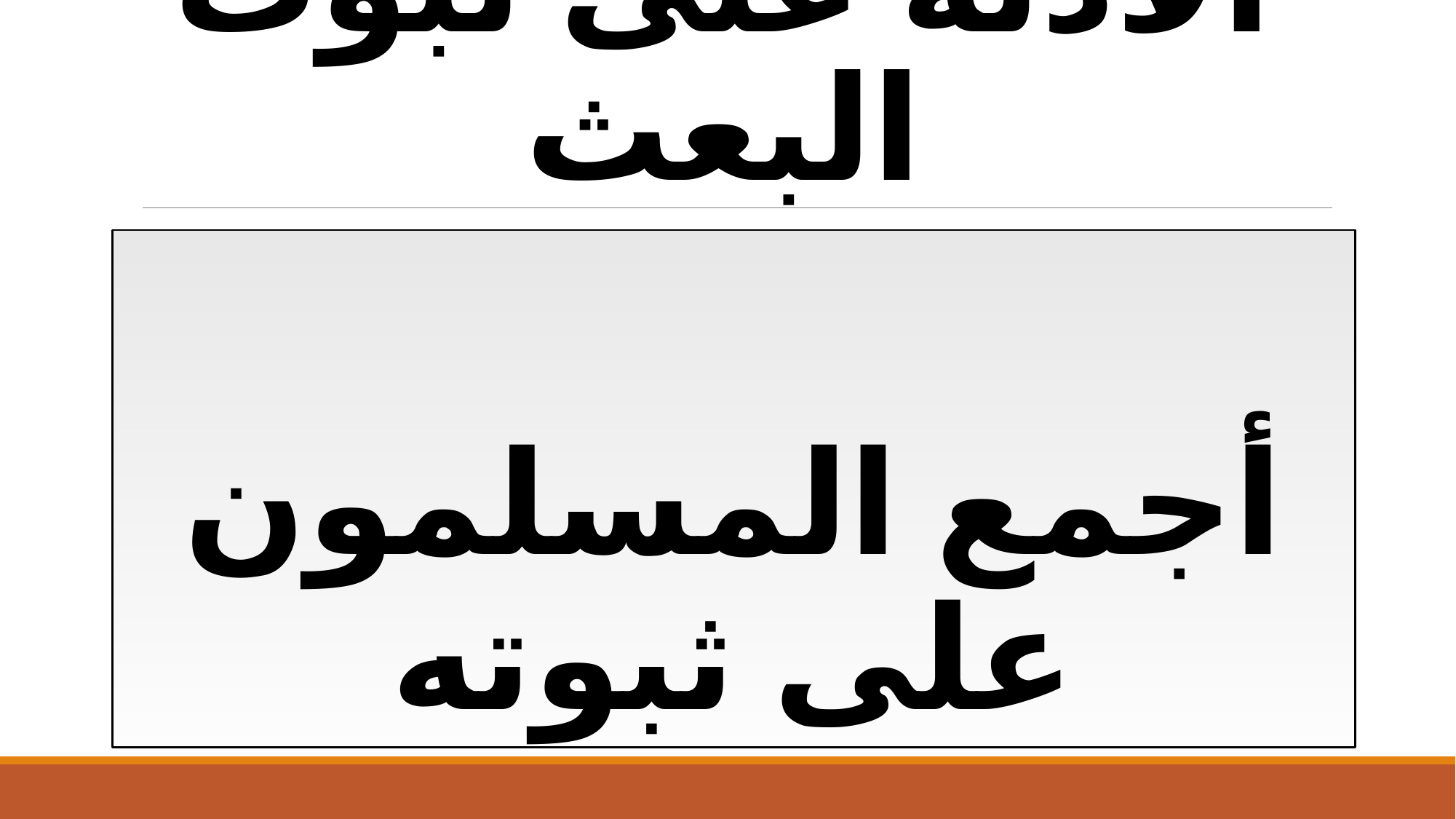

# الأدلة على ثبوت البعث

أجمع المسلمون على ثبوته